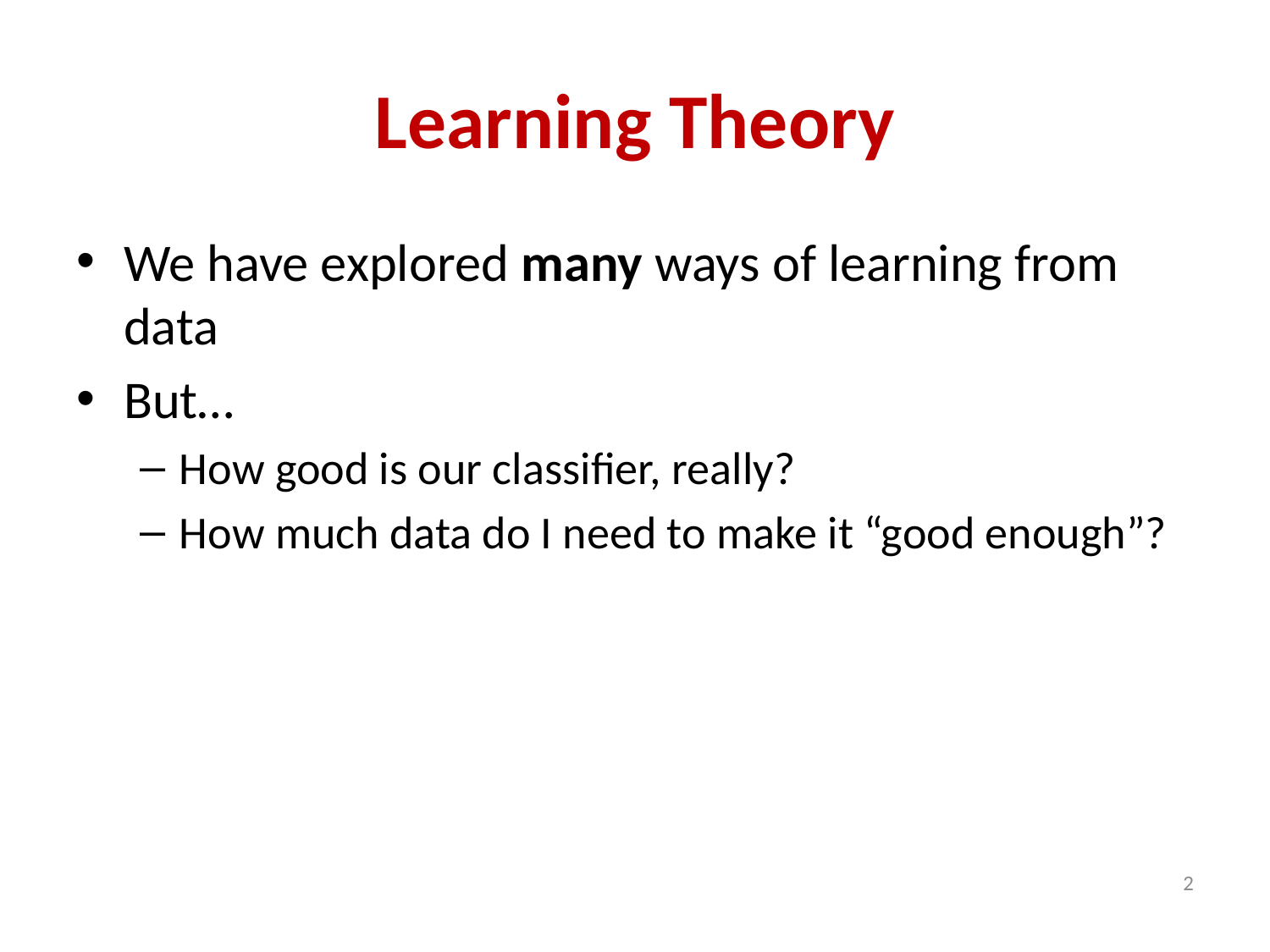

# Learning Theory
We have explored many ways of learning from data
But…
How good is our classifier, really?
How much data do I need to make it “good enough”?
2